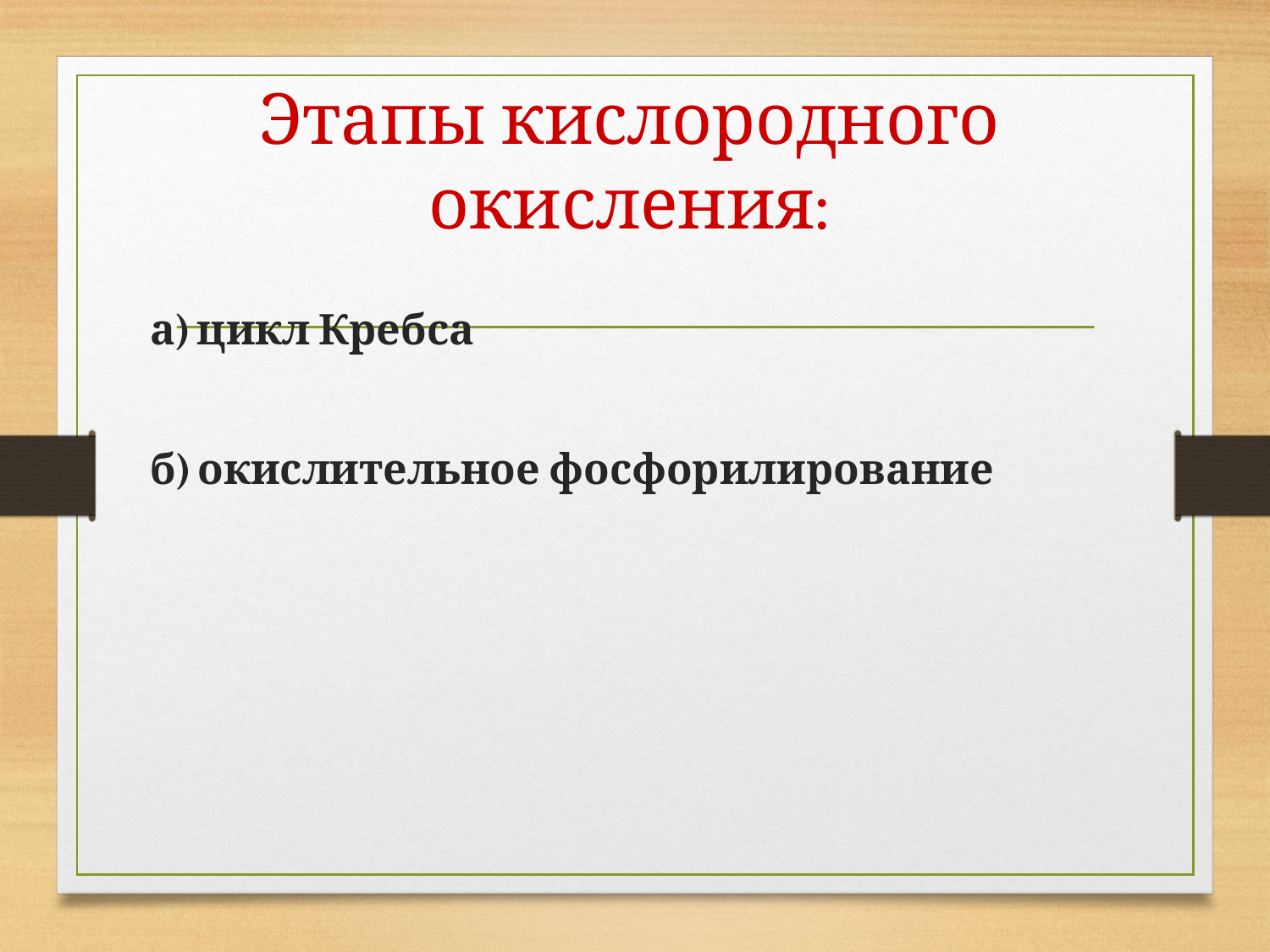

# Этапы кислородного окисления:
а) цикл Кребса

б) окислительное фосфорилирование